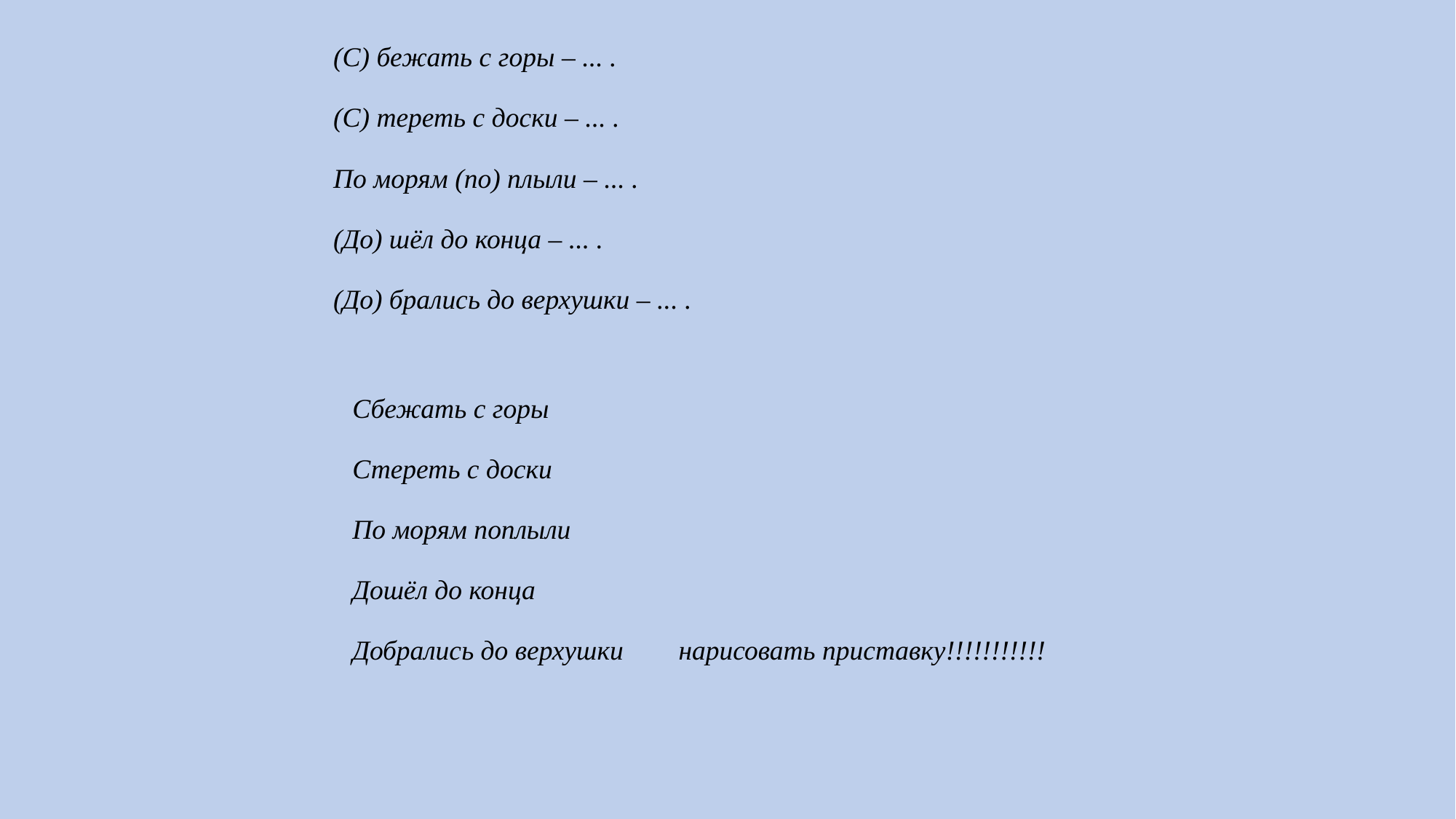

(С) бежать с горы – ... .
(С) тереть с доски – ... .
По морям (по) плыли – ... .
(До) шёл до конца – ... .
(До) брались до верхушки – ... .
Сбежать с горы
Стереть с доски
По морям поплыли
Дошёл до конца
Добрались до верхушки        нарисовать приставку!!!!!!!!!!!